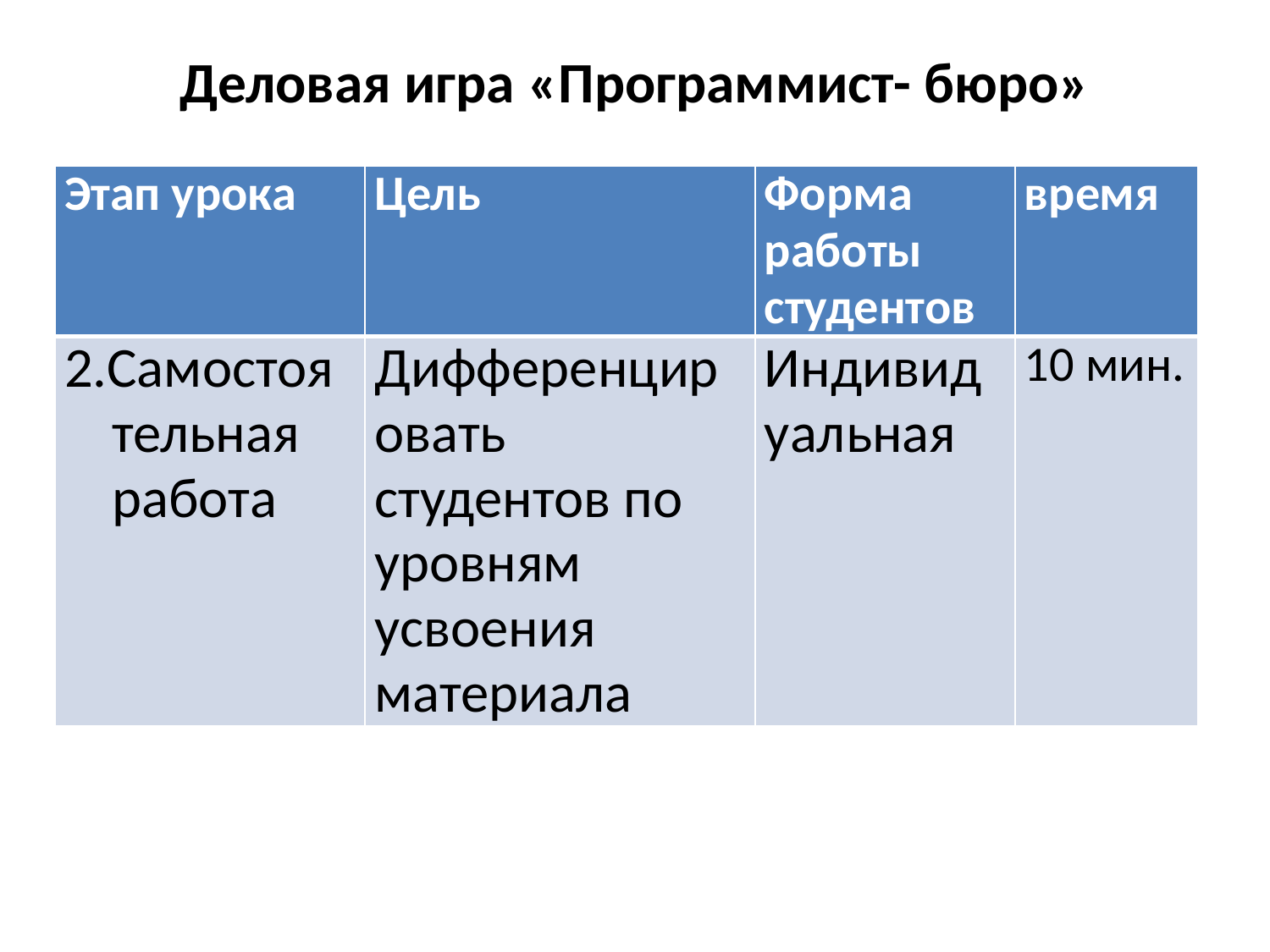

# Деловая игра «Программист- бюро»
| Этап урока | Цель | Форма работы студентов | время |
| --- | --- | --- | --- |
| 2.Самостоятельная работа | Дифференцировать студентов по уровням усвоения материала | Индивидуальная | 10 мин. |